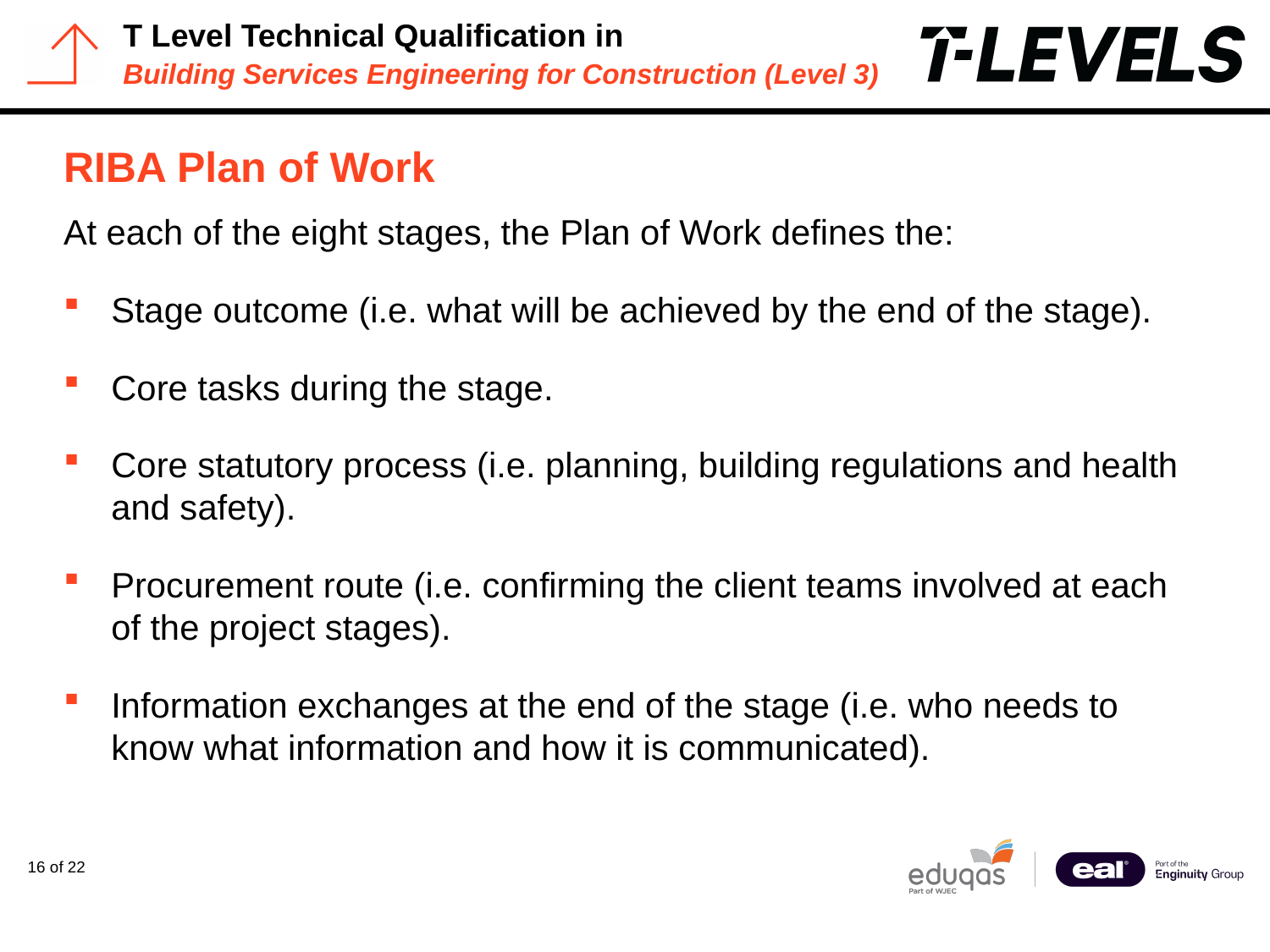

# RIBA Plan of Work
At each of the eight stages, the Plan of Work defines the:
Stage outcome (i.e. what will be achieved by the end of the stage).
Core tasks during the stage.
Core statutory process (i.e. planning, building regulations and health and safety).
Procurement route (i.e. confirming the client teams involved at each of the project stages).
Information exchanges at the end of the stage (i.e. who needs to know what information and how it is communicated).